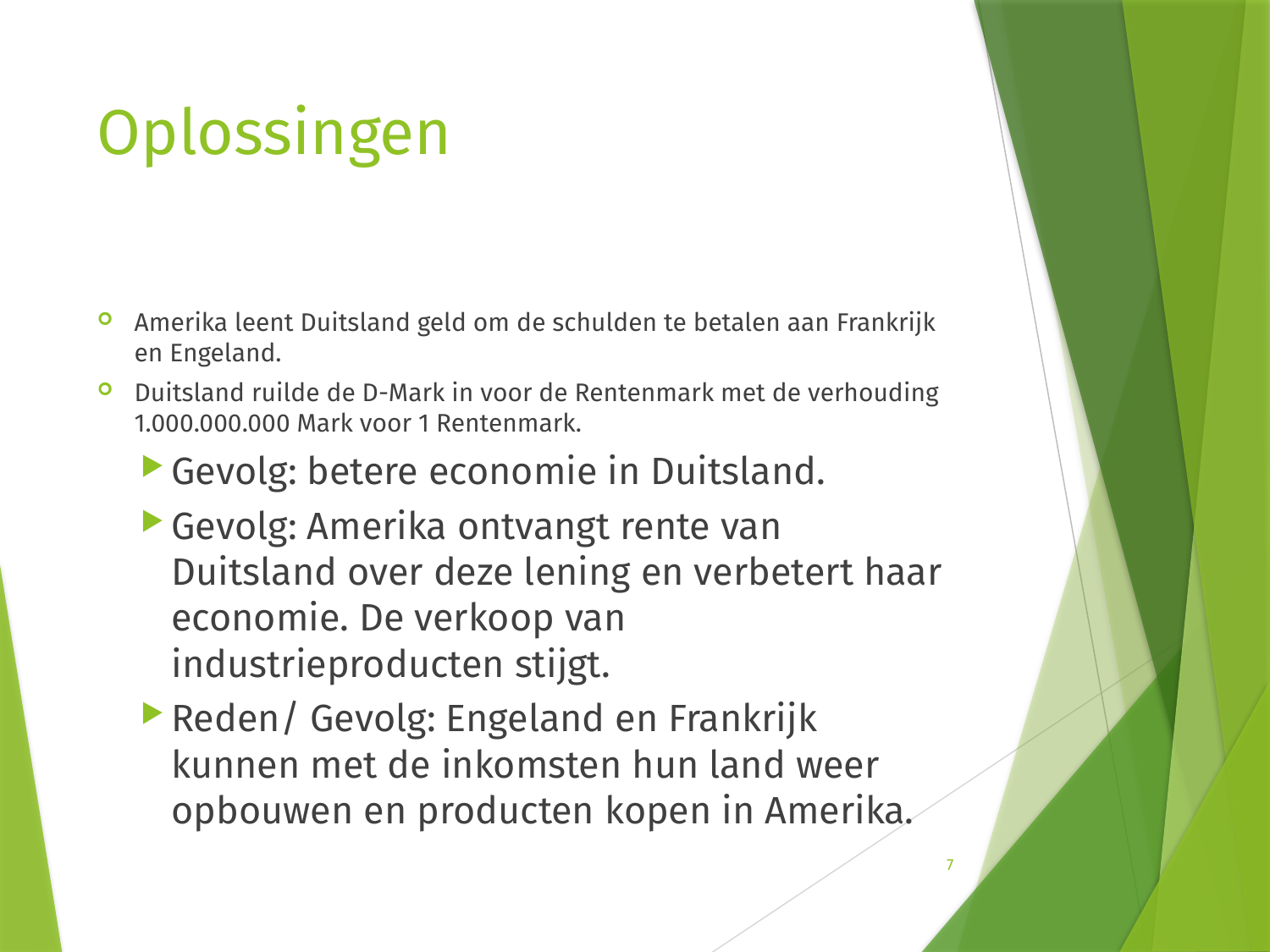

# Oplossingen
Amerika leent Duitsland geld om de schulden te betalen aan Frankrijk en Engeland.
Duitsland ruilde de D-Mark in voor de Rentenmark met de verhouding 1.000.000.000 Mark voor 1 Rentenmark.
Gevolg: betere economie in Duitsland.
Gevolg: Amerika ontvangt rente van Duitsland over deze lening en verbetert haar economie. De verkoop van industrieproducten stijgt.
Reden/ Gevolg: Engeland en Frankrijk kunnen met de inkomsten hun land weer opbouwen en producten kopen in Amerika.
7